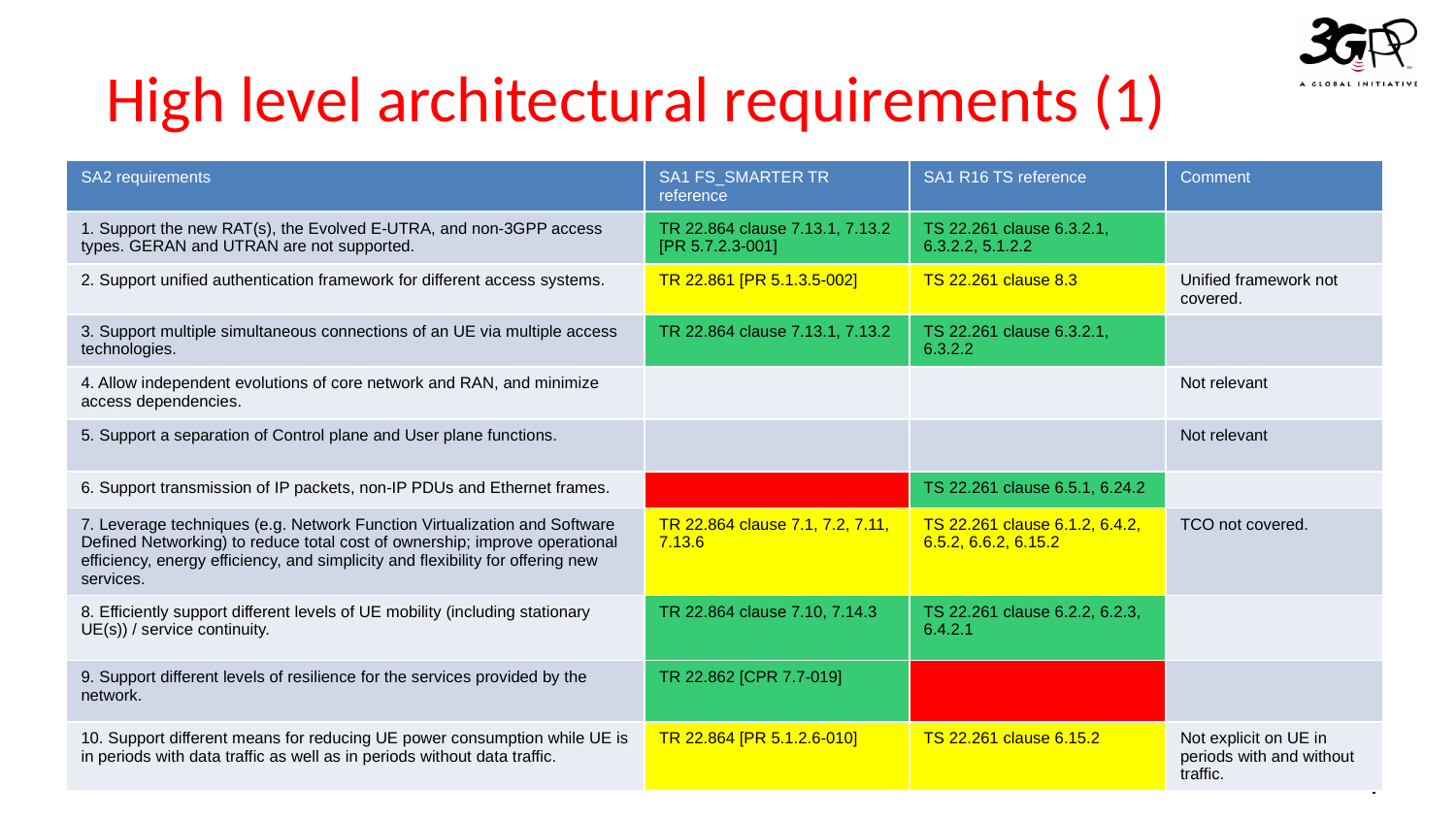

# High level architectural requirements (1)
| SA2 requirements | SA1 FS\_SMARTER TR reference | SA1 R16 TS reference | Comment |
| --- | --- | --- | --- |
| 1. Support the new RAT(s), the Evolved E-UTRA, and non-3GPP access types. GERAN and UTRAN are not supported. | TR 22.864 clause 7.13.1, 7.13.2 [PR 5.7.2.3-001] | TS 22.261 clause 6.3.2.1, 6.3.2.2, 5.1.2.2 |  |
| 2. Support unified authentication framework for different access systems. | TR 22.861 [PR 5.1.3.5-002] | TS 22.261 clause 8.3 | Unified framework not covered. |
| 3. Support multiple simultaneous connections of an UE via multiple access technologies. | TR 22.864 clause 7.13.1, 7.13.2 | TS 22.261 clause 6.3.2.1, 6.3.2.2 |  |
| 4. Allow independent evolutions of core network and RAN, and minimize access dependencies. |  |  | Not relevant |
| 5. Support a separation of Control plane and User plane functions. |  |  | Not relevant |
| 6. Support transmission of IP packets, non-IP PDUs and Ethernet frames. |  | TS 22.261 clause 6.5.1, 6.24.2 |  |
| 7. Leverage techniques (e.g. Network Function Virtualization and Software Defined Networking) to reduce total cost of ownership; improve operational efficiency, energy efficiency, and simplicity and flexibility for offering new services. | TR 22.864 clause 7.1, 7.2, 7.11, 7.13.6 | TS 22.261 clause 6.1.2, 6.4.2, 6.5.2, 6.6.2, 6.15.2 | TCO not covered. |
| 8. Efficiently support different levels of UE mobility (including stationary UE(s)) / service continuity. | TR 22.864 clause 7.10, 7.14.3 | TS 22.261 clause 6.2.2, 6.2.3, 6.4.2.1 |  |
| 9. Support different levels of resilience for the services provided by the network. | TR 22.862 [CPR 7.7-019] |  |  |
| 10. Support different means for reducing UE power consumption while UE is in periods with data traffic as well as in periods without data traffic. | TR 22.864 [PR 5.1.2.6-010] | TS 22.261 clause 6.15.2 | Not explicit on UE in periods with and without traffic. |